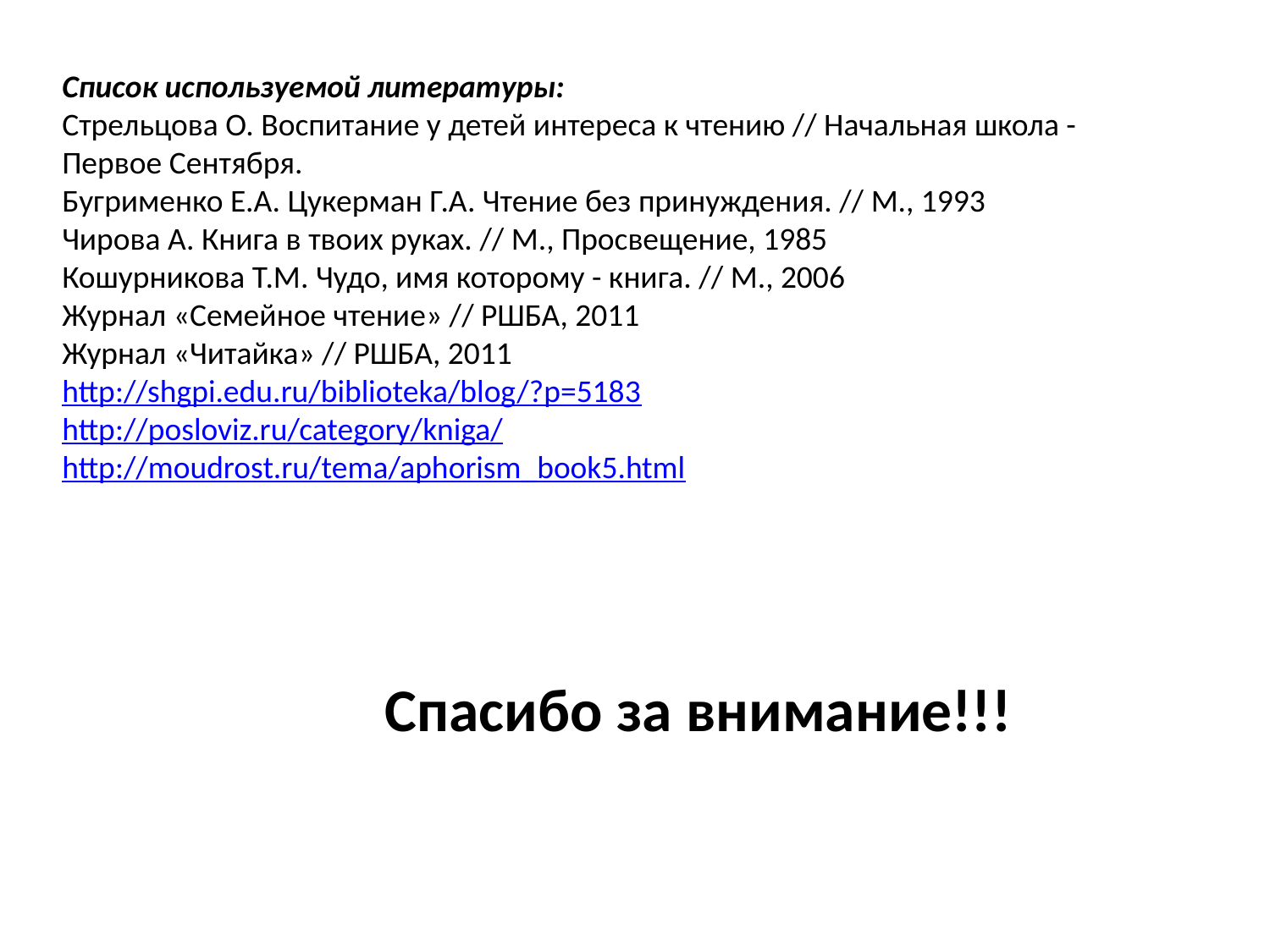

Список используемой литературы:
Стрельцова О. Воспитание у детей интереса к чтению // Начальная школа - Первое Сентября.
Бугрименко Е.А. Цукерман Г.А. Чтение без принуждения. // М., 1993
Чирова А. Книга в твоих руках. // М., Просвещение, 1985
Кошурникова Т.М. Чудо, имя которому - книга. // М., 2006
Журнал «Семейное чтение» // РШБА, 2011
Журнал «Читайка» // РШБА, 2011
http://shgpi.edu.ru/biblioteka/blog/?p=5183
http://posloviz.ru/category/kniga/
http://moudrost.ru/tema/aphorism_book5.html

# Спасибо за внимание!!!